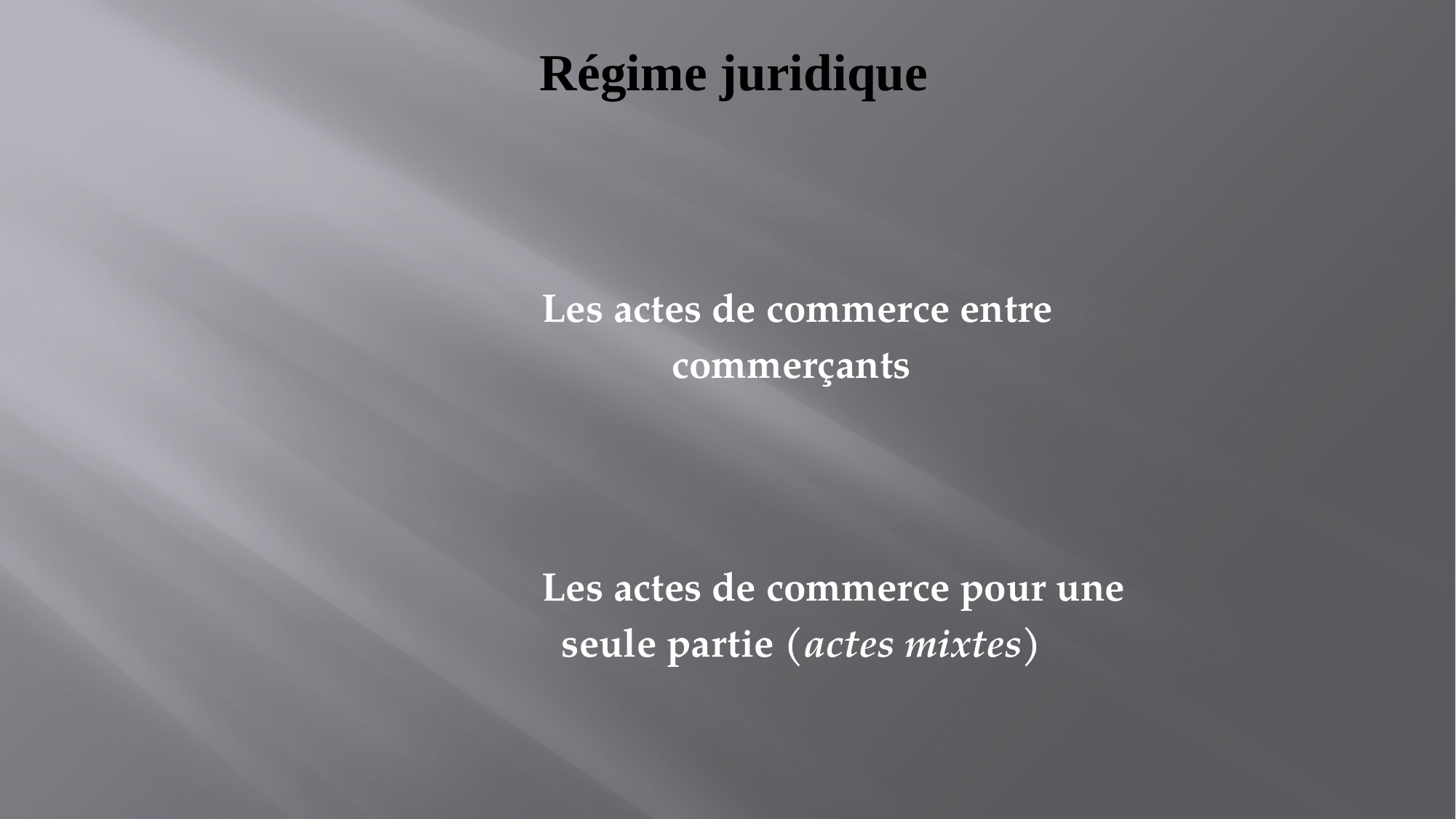

# Régime juridique

                                     Les actes de commerce entre
                                                  commerçants

                                     Les actes de commerce pour une
                                       seule partie (actes mixtes)